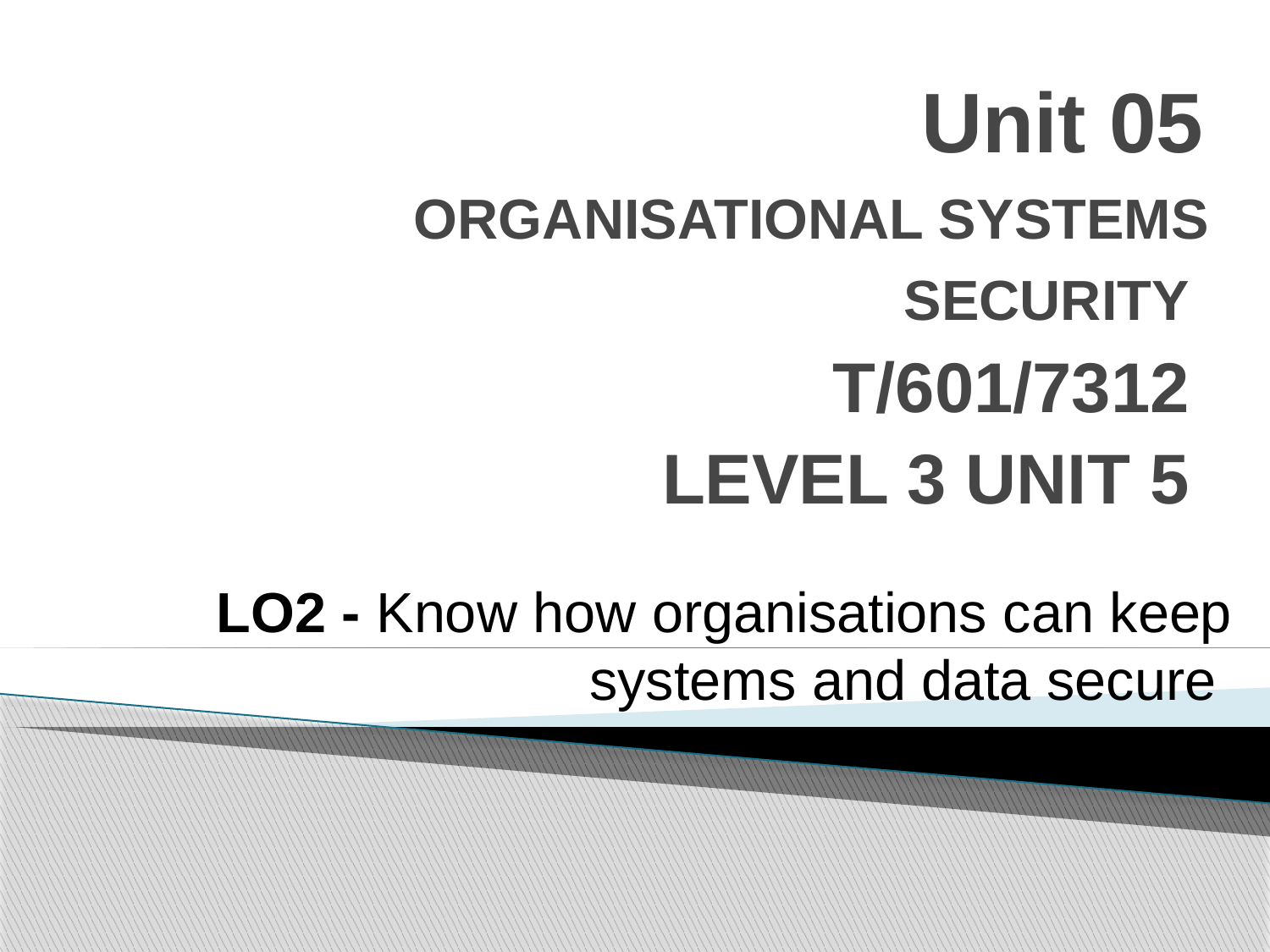

# Unit 05
ORGANISATIONAL SYSTEMS SECURITY
T/601/7312
LEVEL 3 UNIT 5
LO2 - Know how organisations can keep systems and data secure